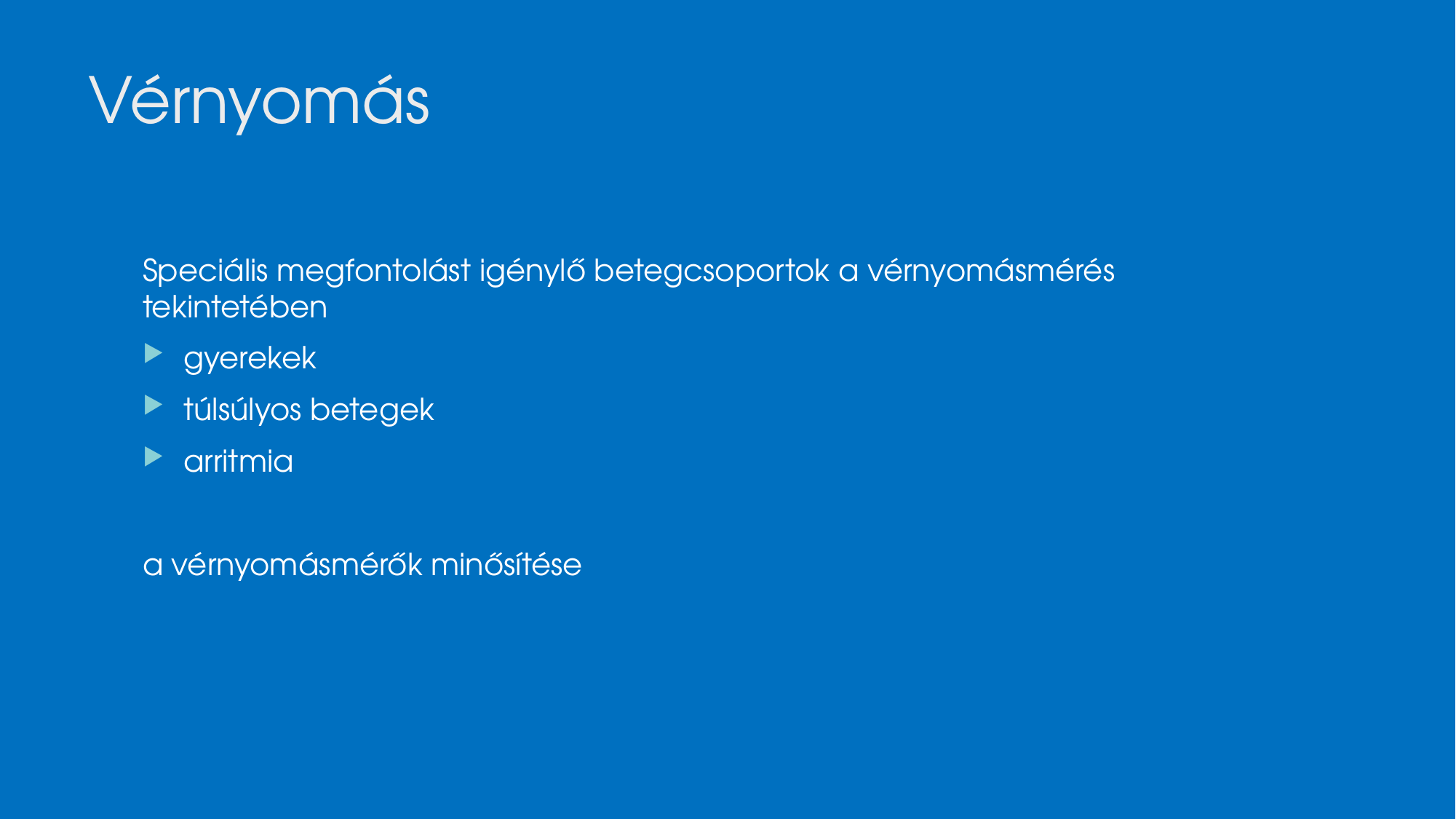

# Vérnyomás
Speciális megfontolást igénylő betegcsoportok a vérnyomásmérés tekintetében
gyerekek
túlsúlyos betegek
arritmia

a vérnyomásmérők minősítése